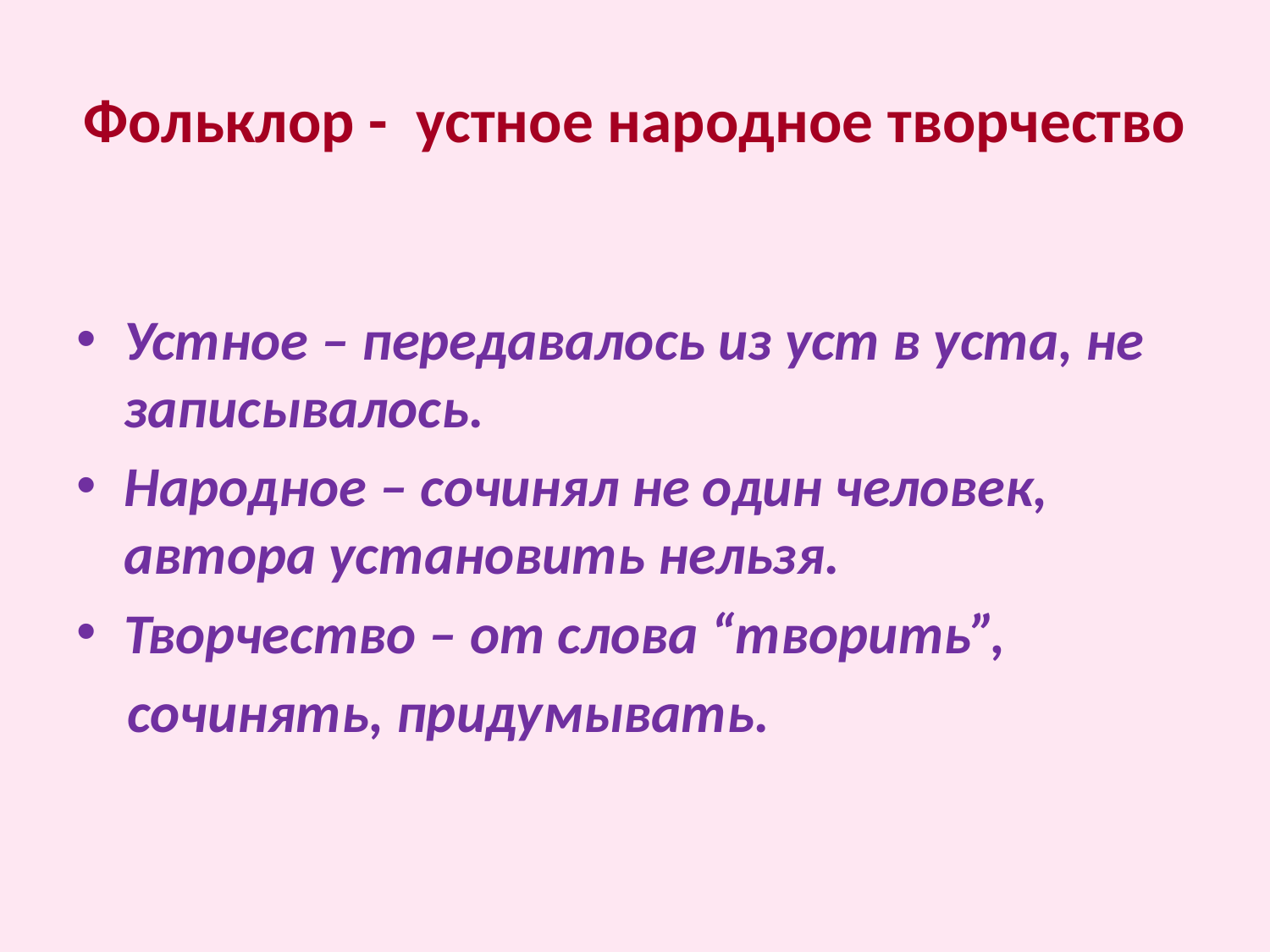

# Фольклор -  устное народное творчество
Устное – передавалось из уст в уста, не записывалось.
Народное – сочинял не один человек, автора установить нельзя.
Творчество – от слова “творить”,
    сочинять, придумывать.